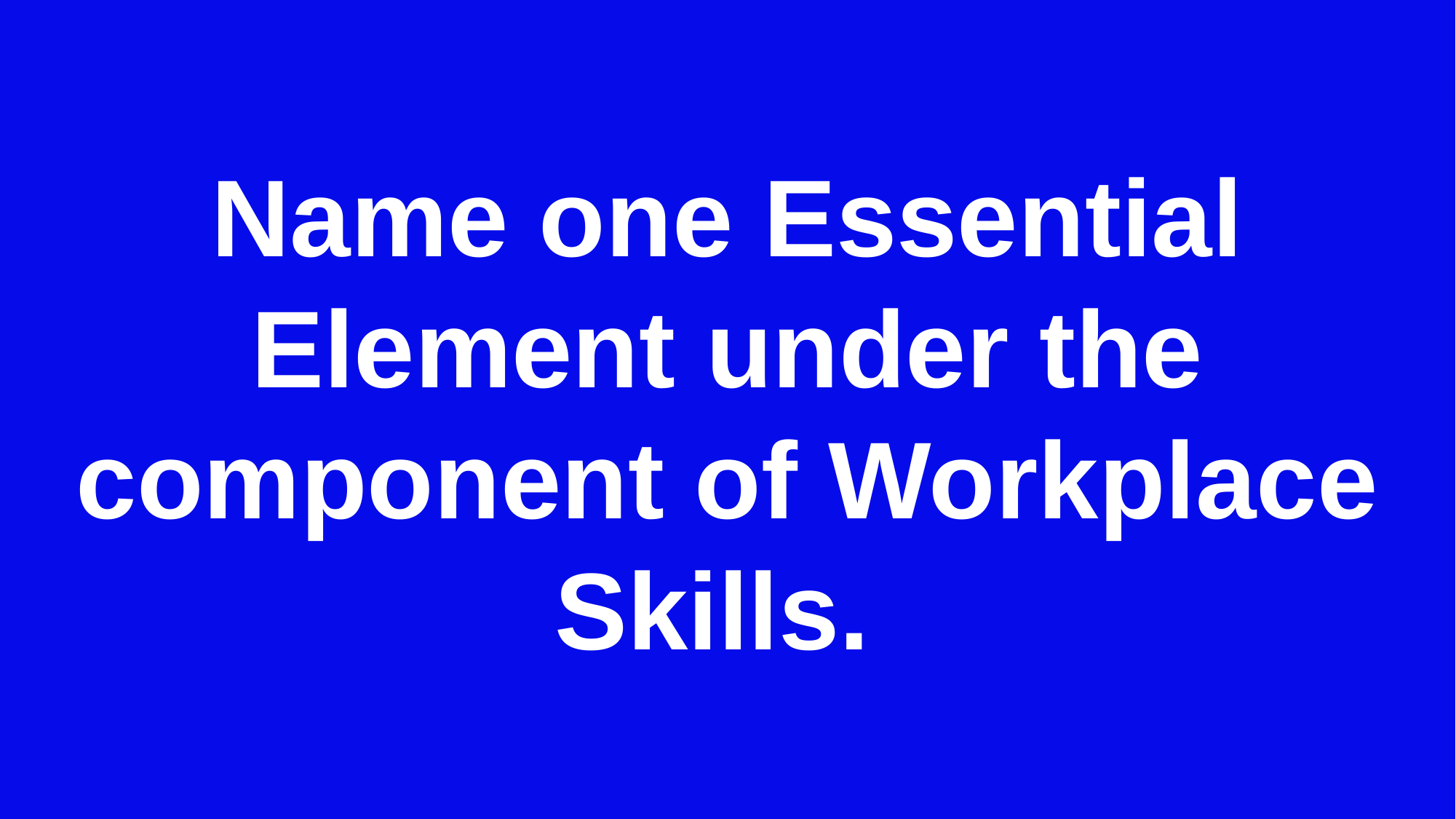

Name one Essential Element under the component of Workplace Skills.